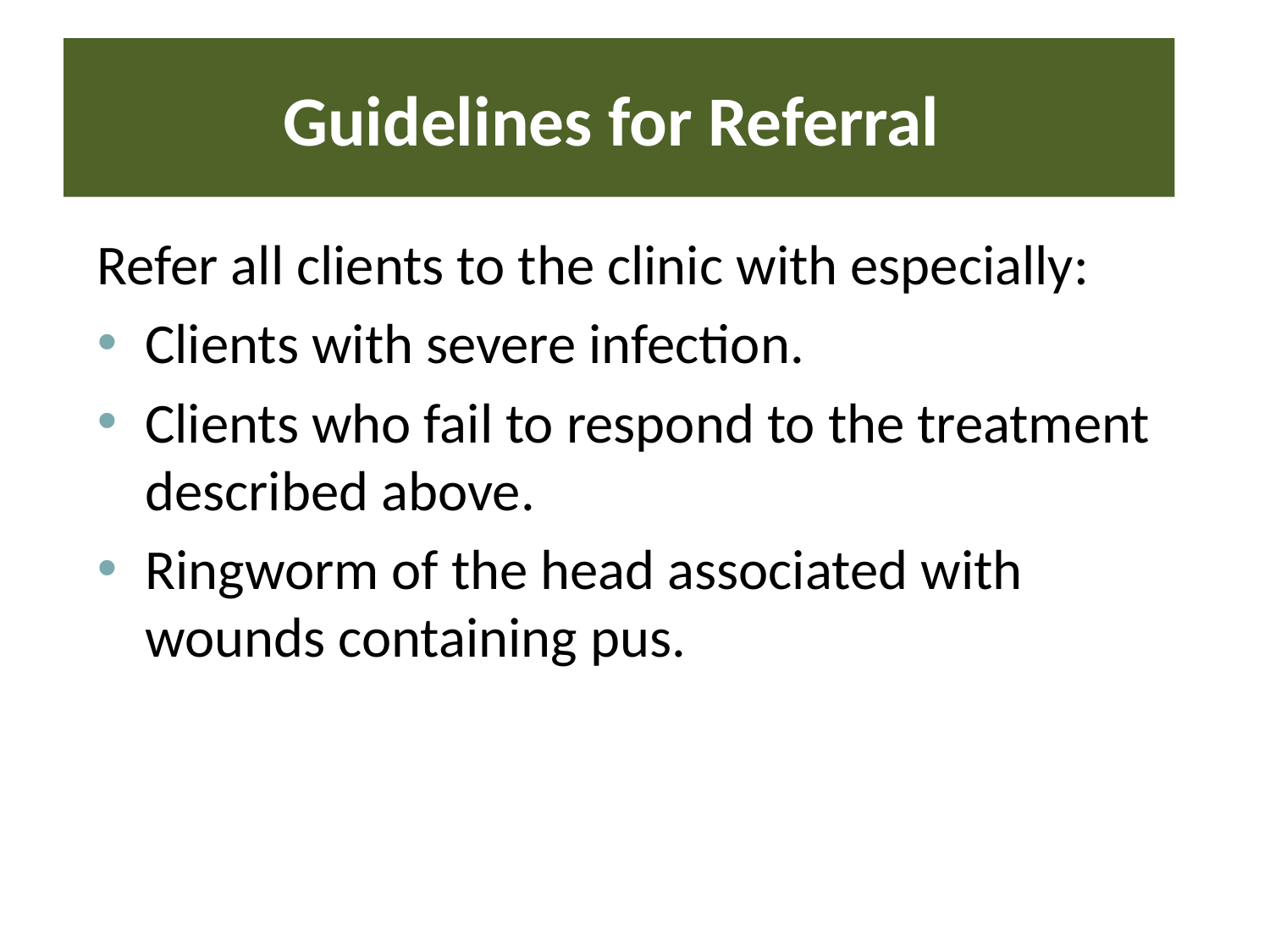

# Guidelines for Referral
Refer all clients to the clinic with especially:
Clients with severe infection.
Clients who fail to respond to the treatment described above.
Ringworm of the head associated with wounds containing pus.